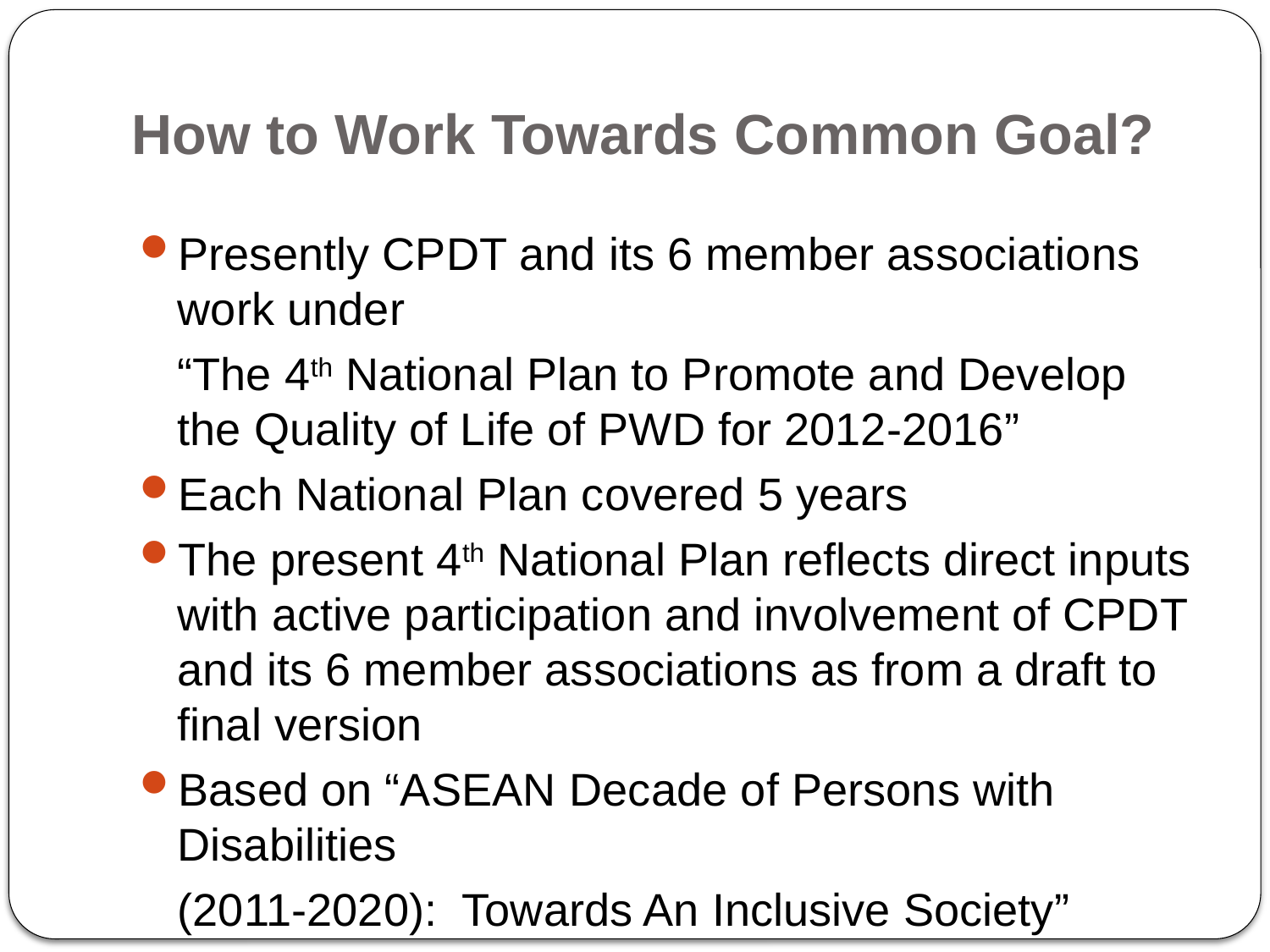

# How to Work Towards Common Goal?
Presently CPDT and its 6 member associations work under
	“The 4th National Plan to Promote and Develop the Quality of Life of PWD for 2012-2016”
Each National Plan covered 5 years
The present 4th National Plan reflects direct inputs with active participation and involvement of CPDT and its 6 member associations as from a draft to final version
Based on “ASEAN Decade of Persons with Disabilities
	(2011-2020):  Towards An Inclusive Society”
Slogan “Make Right Real”